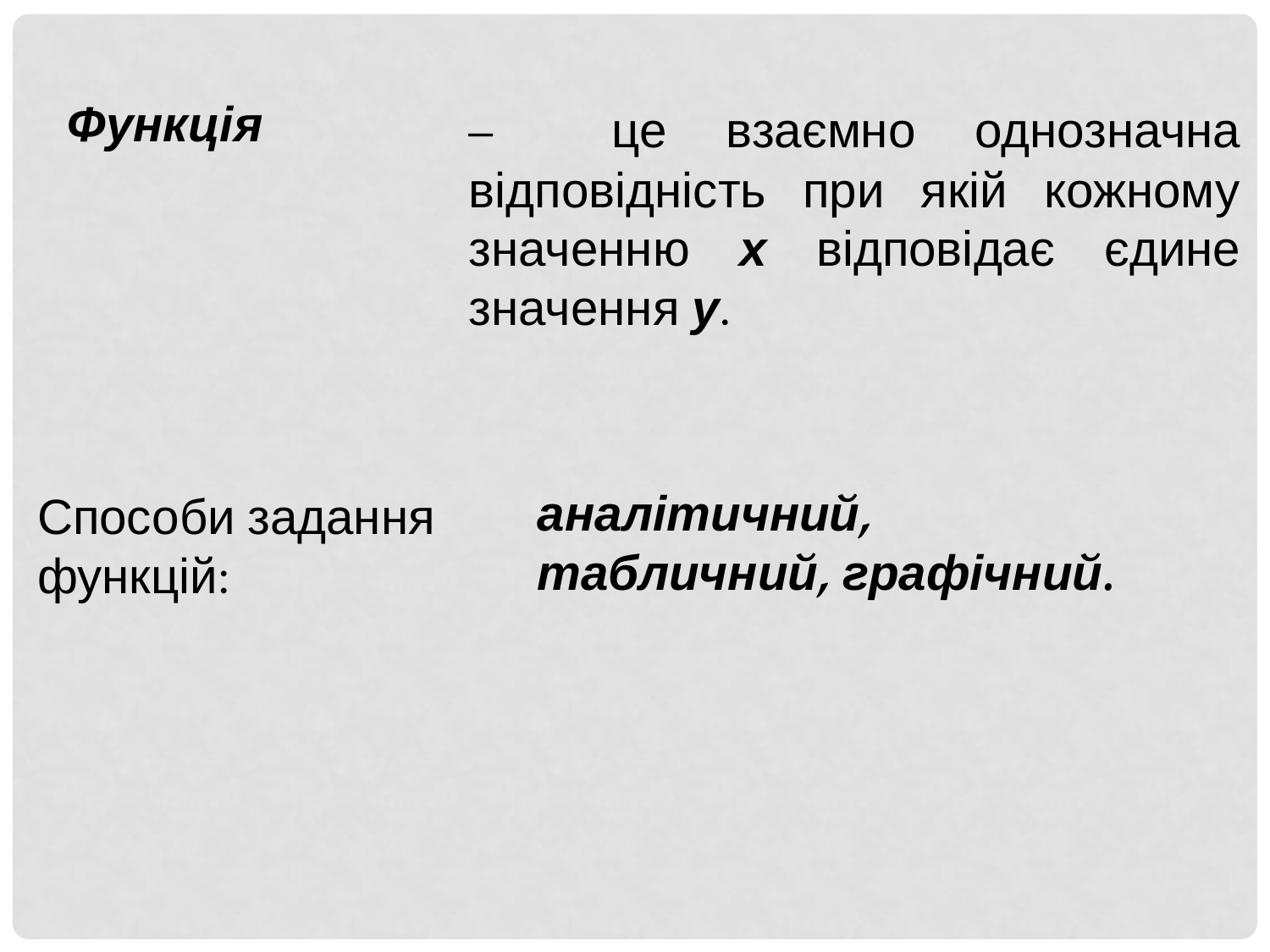

Функція
–  це взаємно однозначна відповідність при якій кожному значенню х відповідає єдине значення у.
аналітичний, табличний, графічний.
Способи задання функцій: